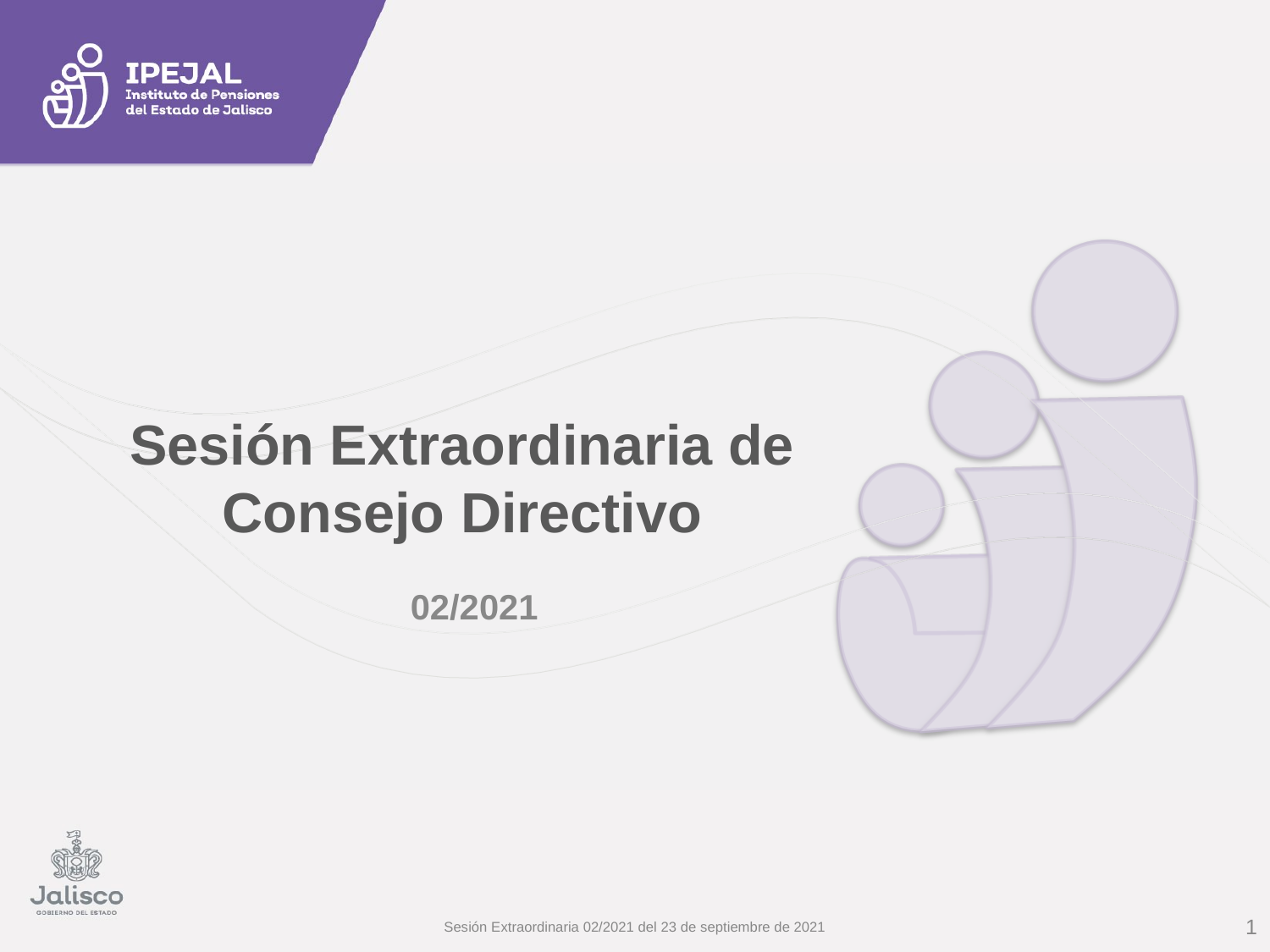

# Sesión Extraordinaria de Consejo Directivo
02/2021
Sesión Extraordinaria 02/2021 del 23 de septiembre de 2021
1